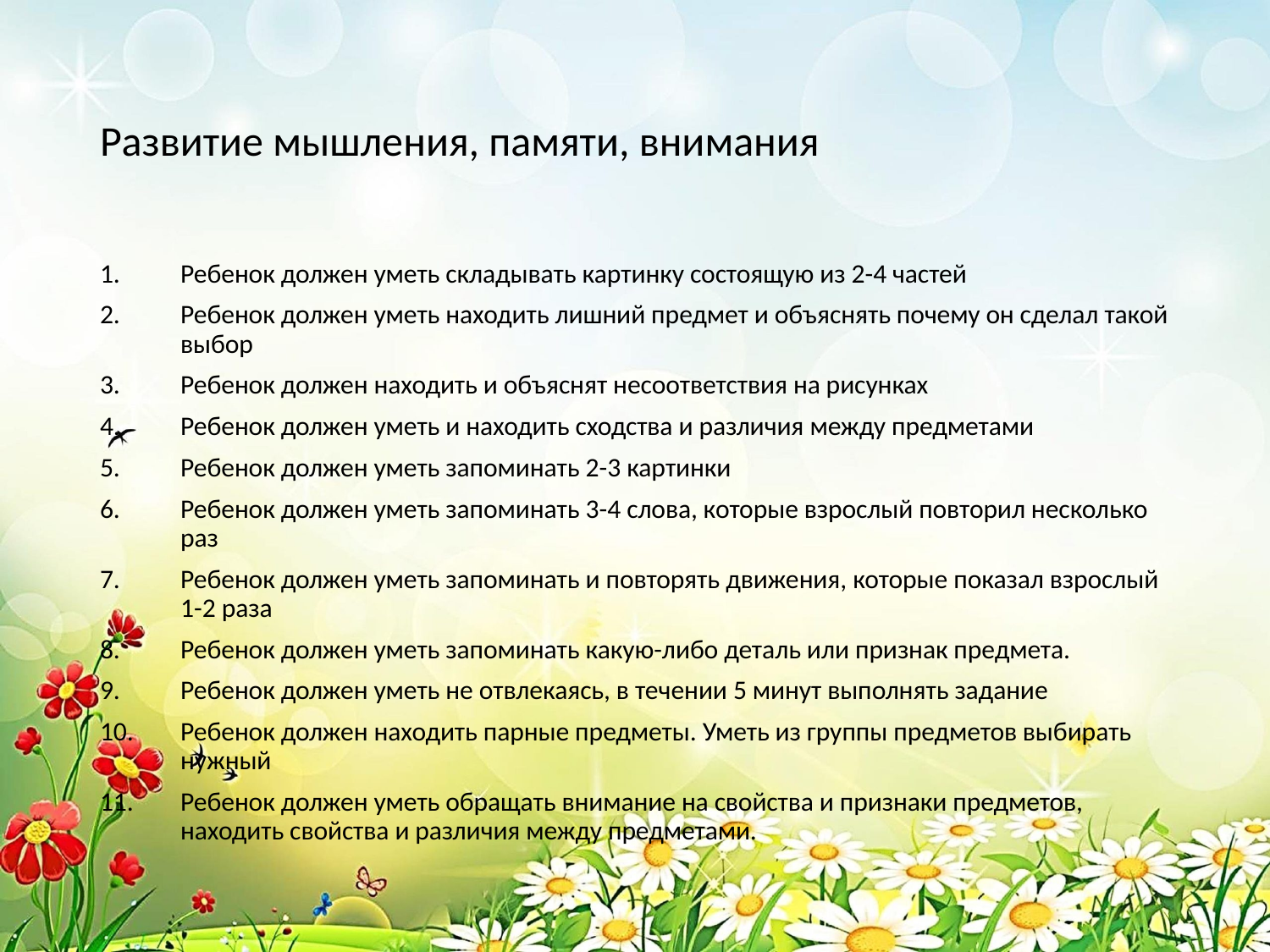

# Развитие мышления, памяти, внимания
Ребенок должен уметь складывать картинку состоящую из 2-4 частей
Ребенок должен уметь находить лишний предмет и объяснять почему он сделал такой выбор
Ребенок должен находить и объяснят несоответствия на рисунках
Ребенок должен уметь и находить сходства и различия между предметами
Ребенок должен уметь запоминать 2-3 картинки
Ребенок должен уметь запоминать 3-4 слова, которые взрослый повторил несколько раз
Ребенок должен уметь запоминать и повторять движения, которые показал взрослый 1-2 раза
Ребенок должен уметь запоминать какую-либо деталь или признак предмета.
Ребенок должен уметь не отвлекаясь, в течении 5 минут выполнять задание
Ребенок должен находить парные предметы. Уметь из группы предметов выбирать нужный
Ребенок должен уметь обращать внимание на свойства и признаки предметов, находить свойства и различия между предметами.